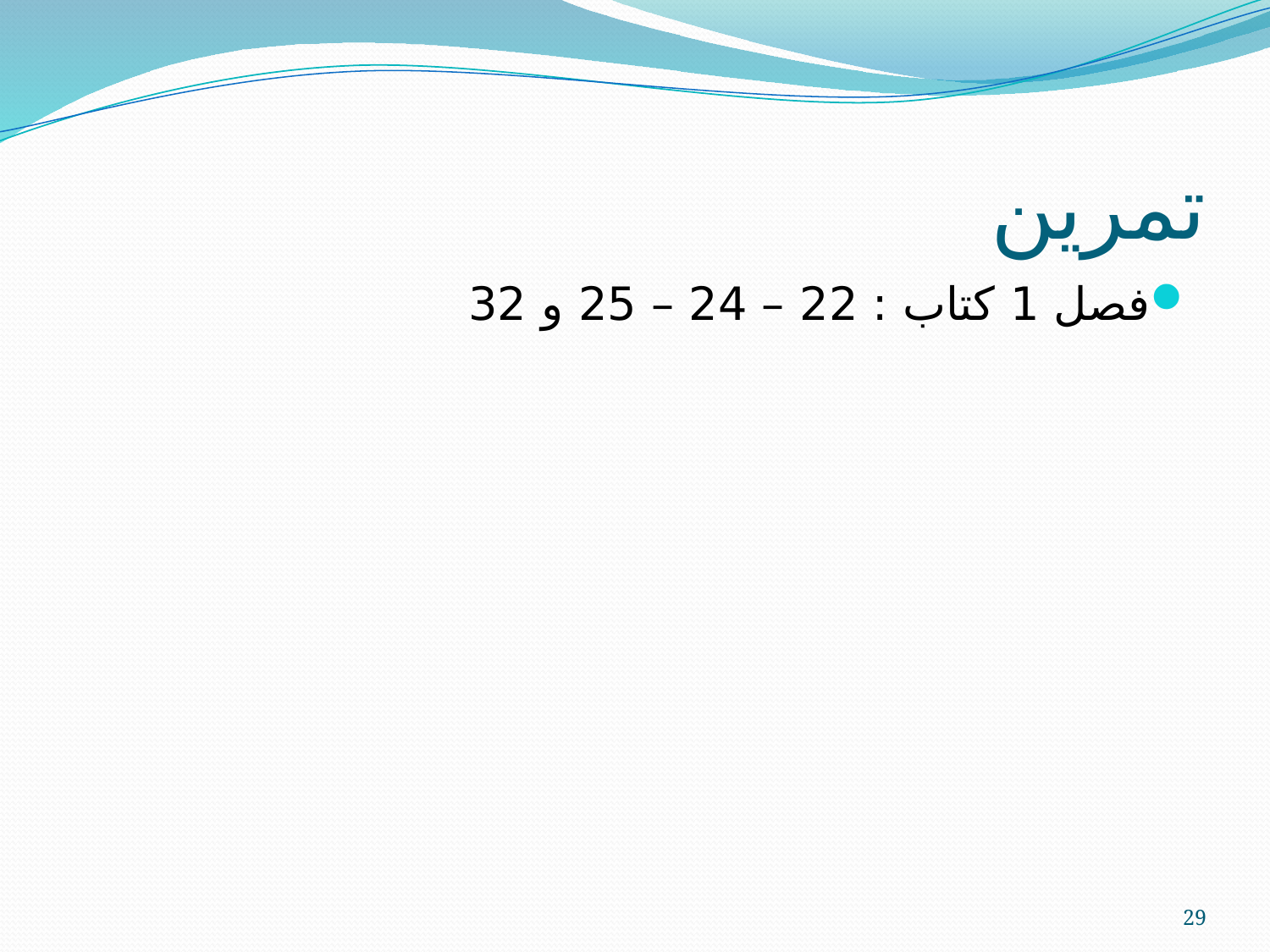

# تمرین
فصل 1 کتاب : 22 – 24 – 25 و 32
29